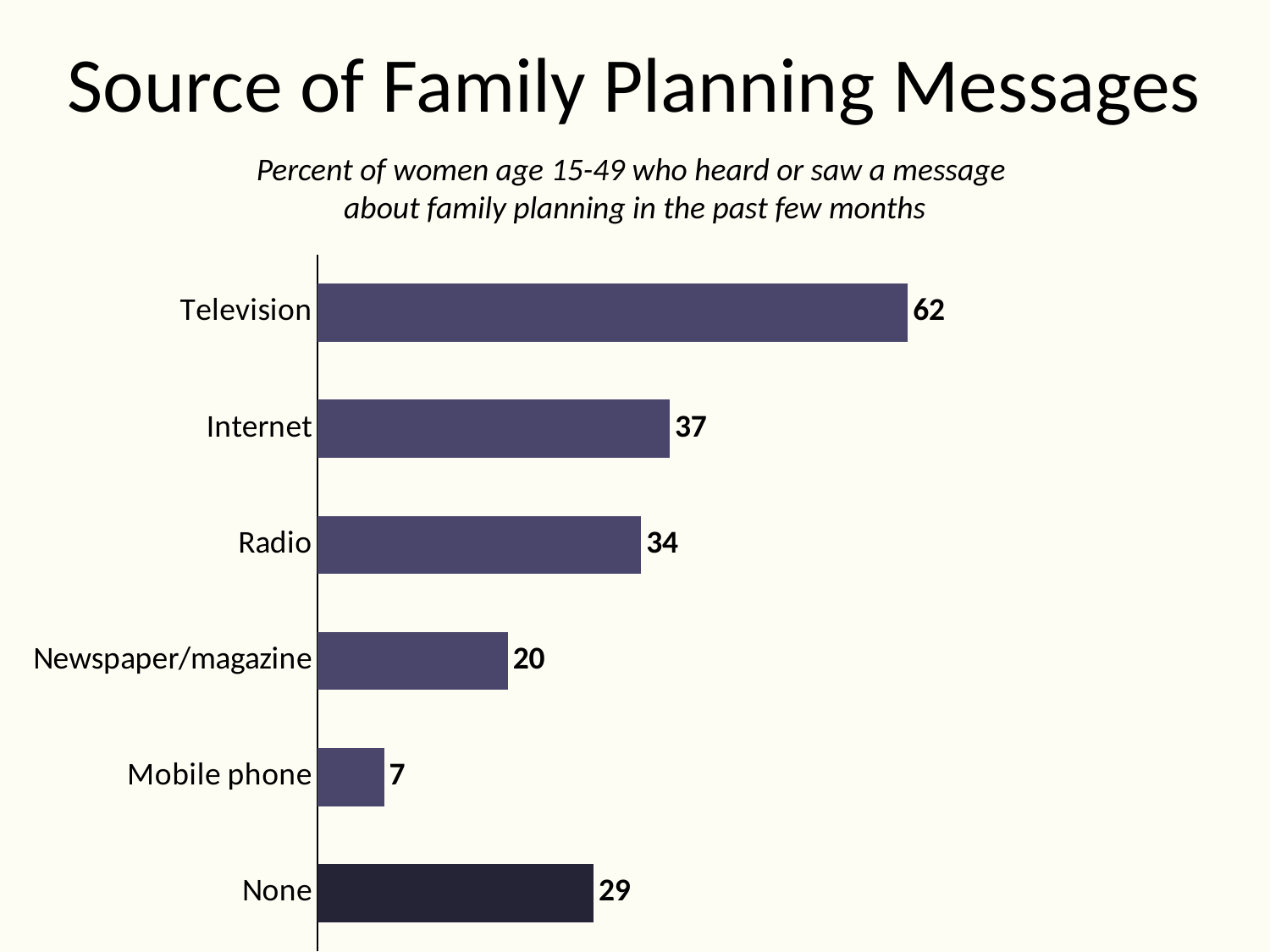

# Source of Family Planning Messages
Percent of women age 15-49 who heard or saw a message
about family planning in the past few months

### Chart

| Category | Women |
|---|---|
| None | 29.0 |
| Mobile phone | 7.0 |
| Newspaper/magazine | 20.0 |
| Radio | 34.0 |
| Internet | 37.0 |
| Television | 62.0 |